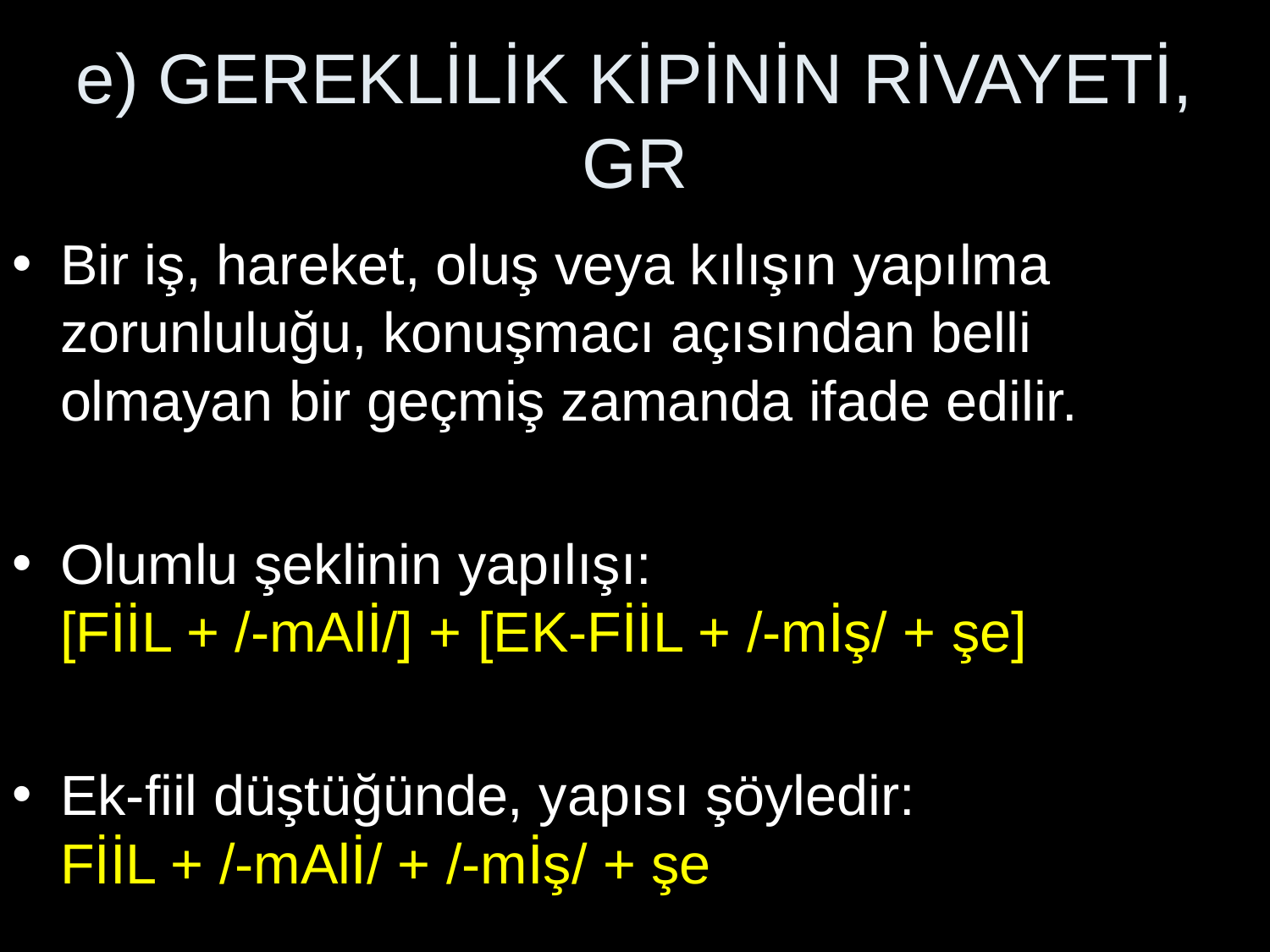

# e) GEREKLİLİK KİPİNİN RİVAYETİ, GR
Bir iş, hareket, oluş veya kılışın yapılma zorunluluğu, konuşmacı açısından belli olmayan bir geçmiş zamanda ifade edilir.

Olumlu şeklinin yapılışı:
[FİİL + /-mAlİ/] + [EK-FİİL + /-mİş/ + şe]

Ek-fiil düştüğünde, yapısı şöyledir:
FİİL + /-mAlİ/ + /-mİş/ + şe